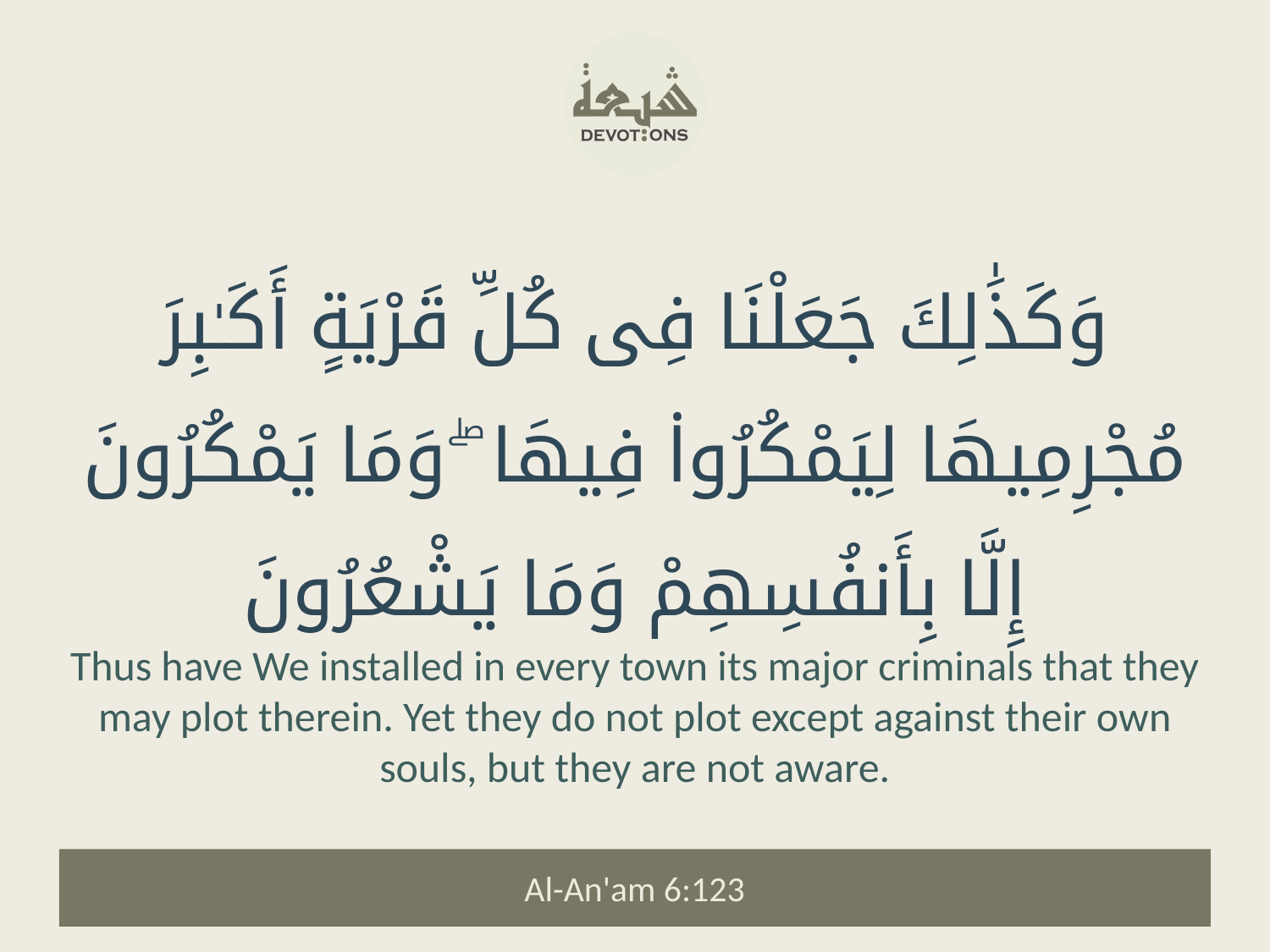

وَكَذَٰلِكَ جَعَلْنَا فِى كُلِّ قَرْيَةٍ أَكَـٰبِرَ مُجْرِمِيهَا لِيَمْكُرُوا۟ فِيهَا ۖ وَمَا يَمْكُرُونَ إِلَّا بِأَنفُسِهِمْ وَمَا يَشْعُرُونَ
Thus have We installed in every town its major criminals that they may plot therein. Yet they do not plot except against their own souls, but they are not aware.
Al-An'am 6:123